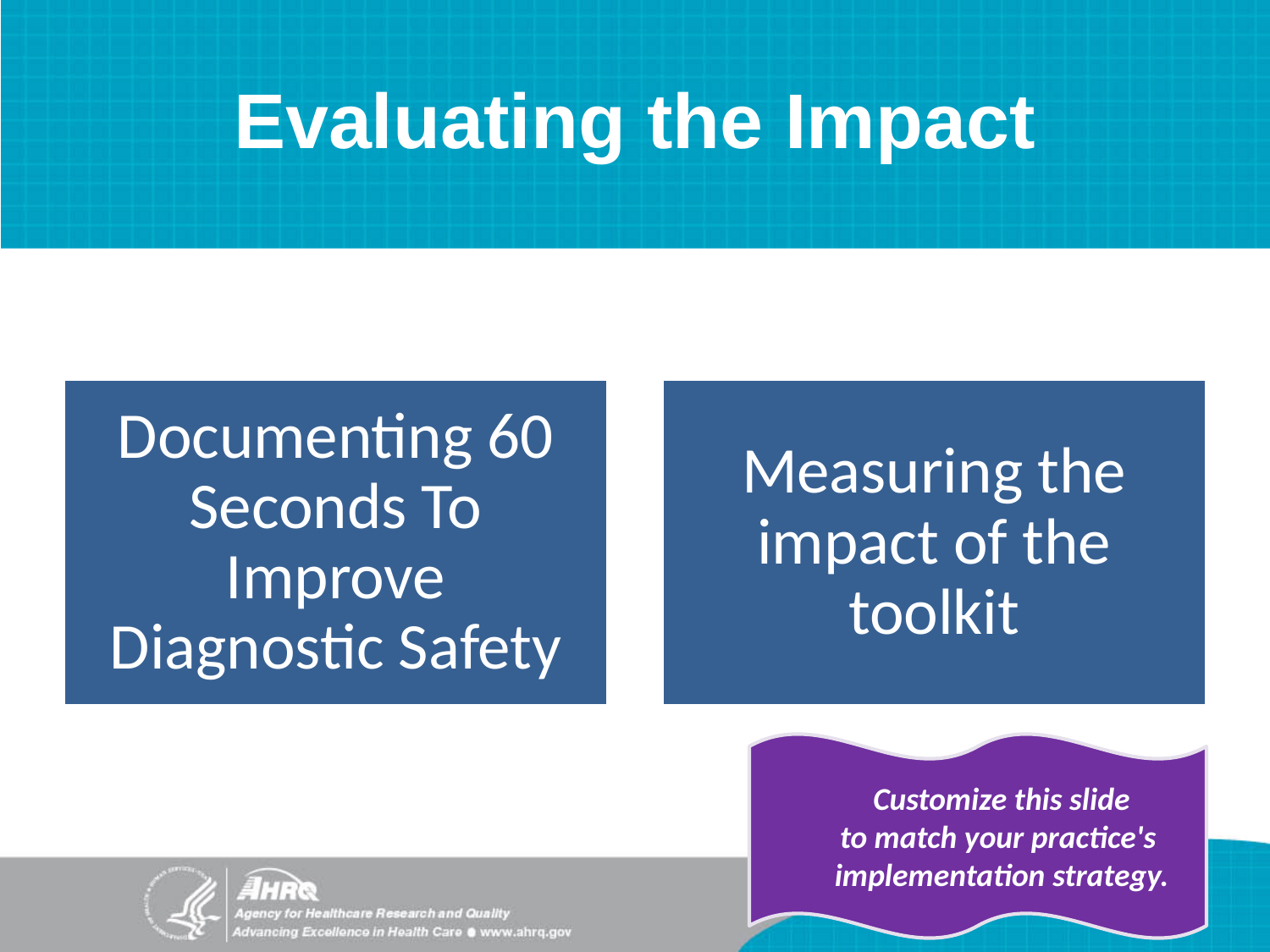

# Evaluating the Impact
Documenting 60 Seconds To Improve Diagnostic Safety
Measuring the impact of the toolkit
Customize this slide to match your practice's 
implementation strategy.